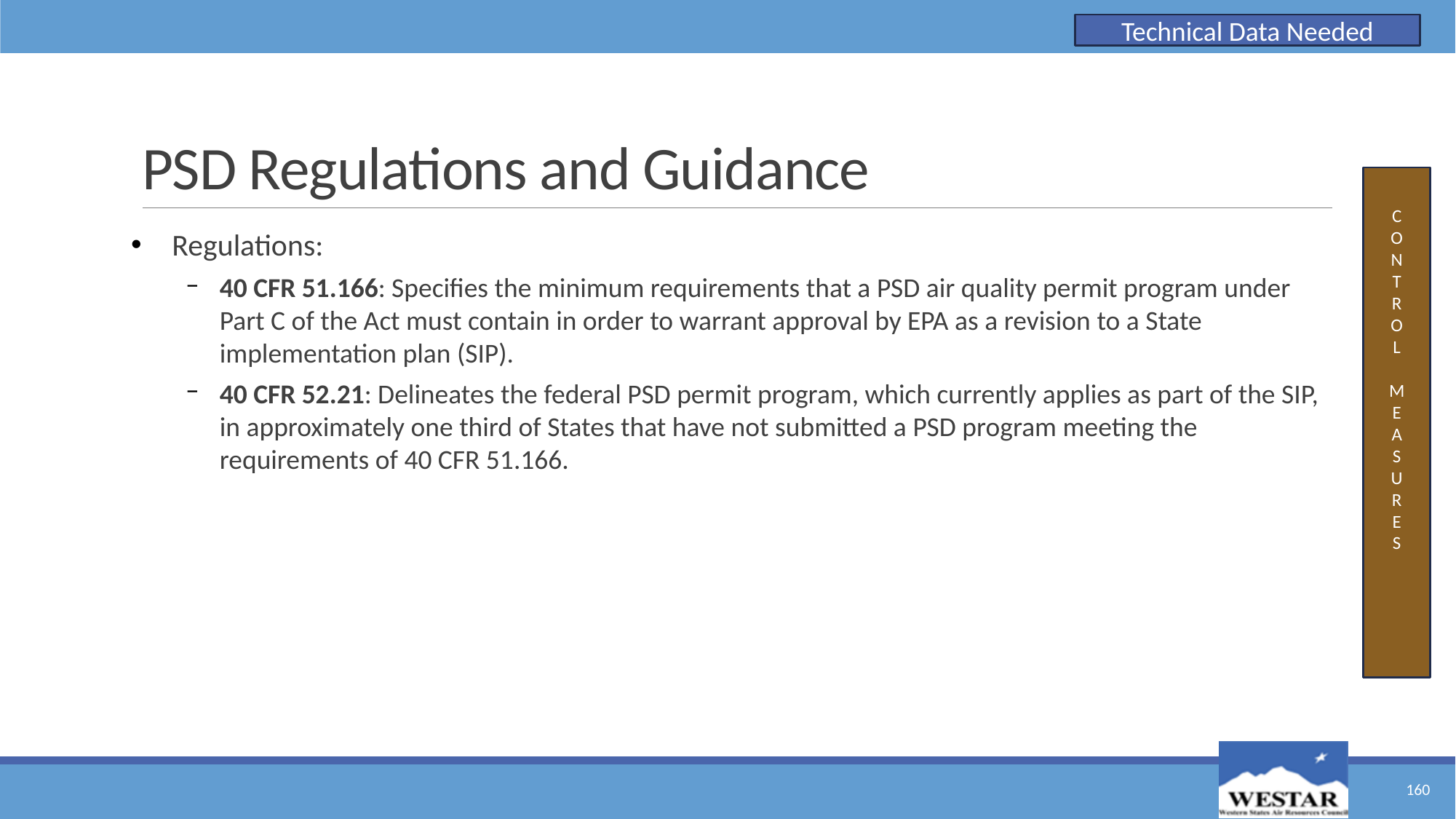

Technical Data Needed
# PSD Regulations and Guidance
C
O
N
T
R
O
L

M
E
A
S
U
R
E
S

Regulations:
40 CFR 51.166: Specifies the minimum requirements that a PSD air quality permit program under Part C of the Act must contain in order to warrant approval by EPA as a revision to a State implementation plan (SIP).
40 CFR 52.21: Delineates the federal PSD permit program, which currently applies as part of the SIP, in approximately one third of States that have not submitted a PSD program meeting the requirements of 40 CFR 51.166.

160